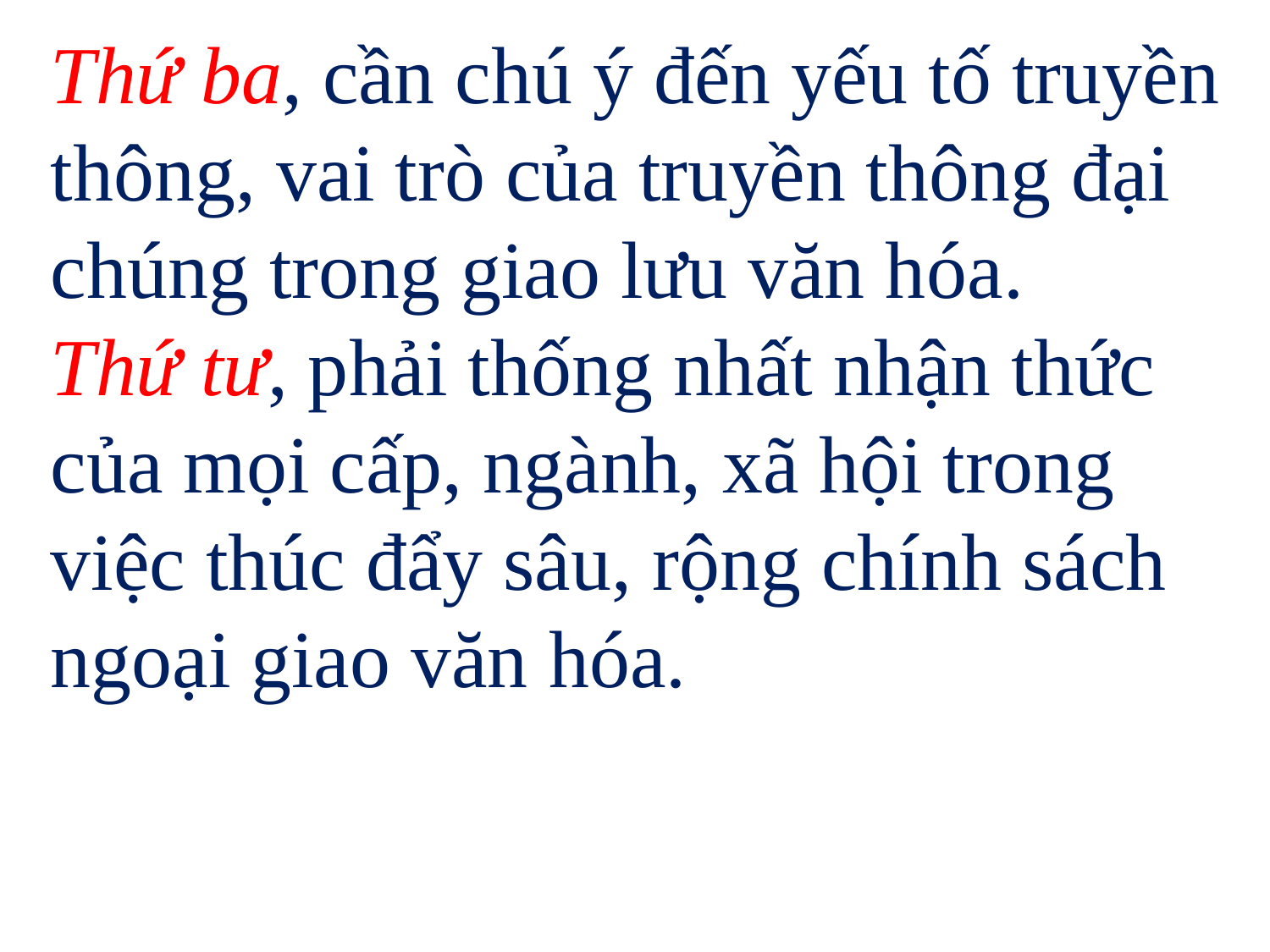

Thứ ba, cần chú ý đến yếu tố truyền thông, vai trò của truyền thông đại chúng trong giao lưu văn hóa.
Thứ tư, phải thống nhất nhận thức của mọi cấp, ngành, xã hội trong việc thúc đẩy sâu, rộng chính sách ngoại giao văn hóa.